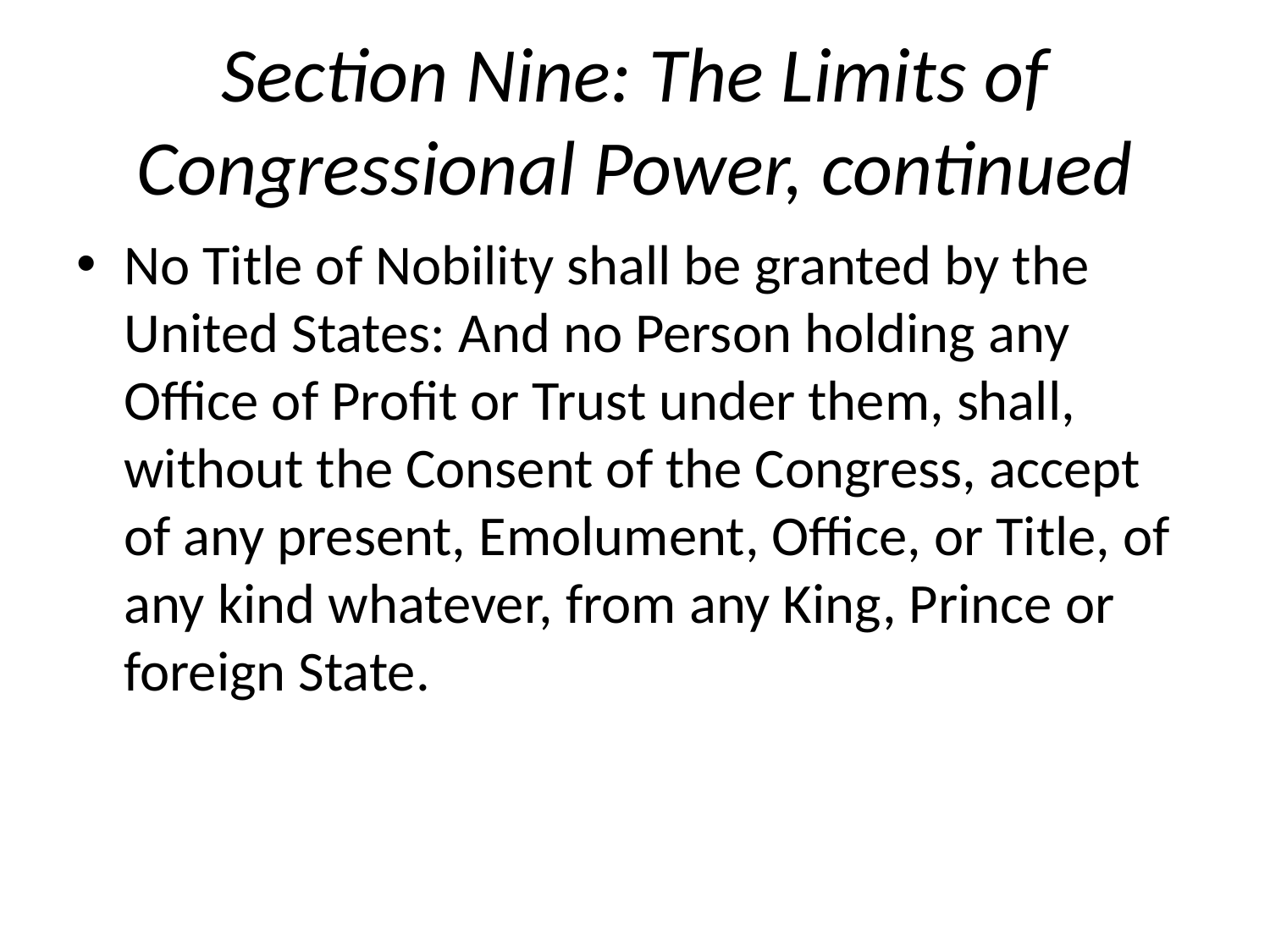

# Section Nine: The Limits of Congressional Power, continued
No Title of Nobility shall be granted by the United States: And no Person holding any Office of Profit or Trust under them, shall, without the Consent of the Congress, accept of any present, Emolument, Office, or Title, of any kind whatever, from any King, Prince or foreign State.